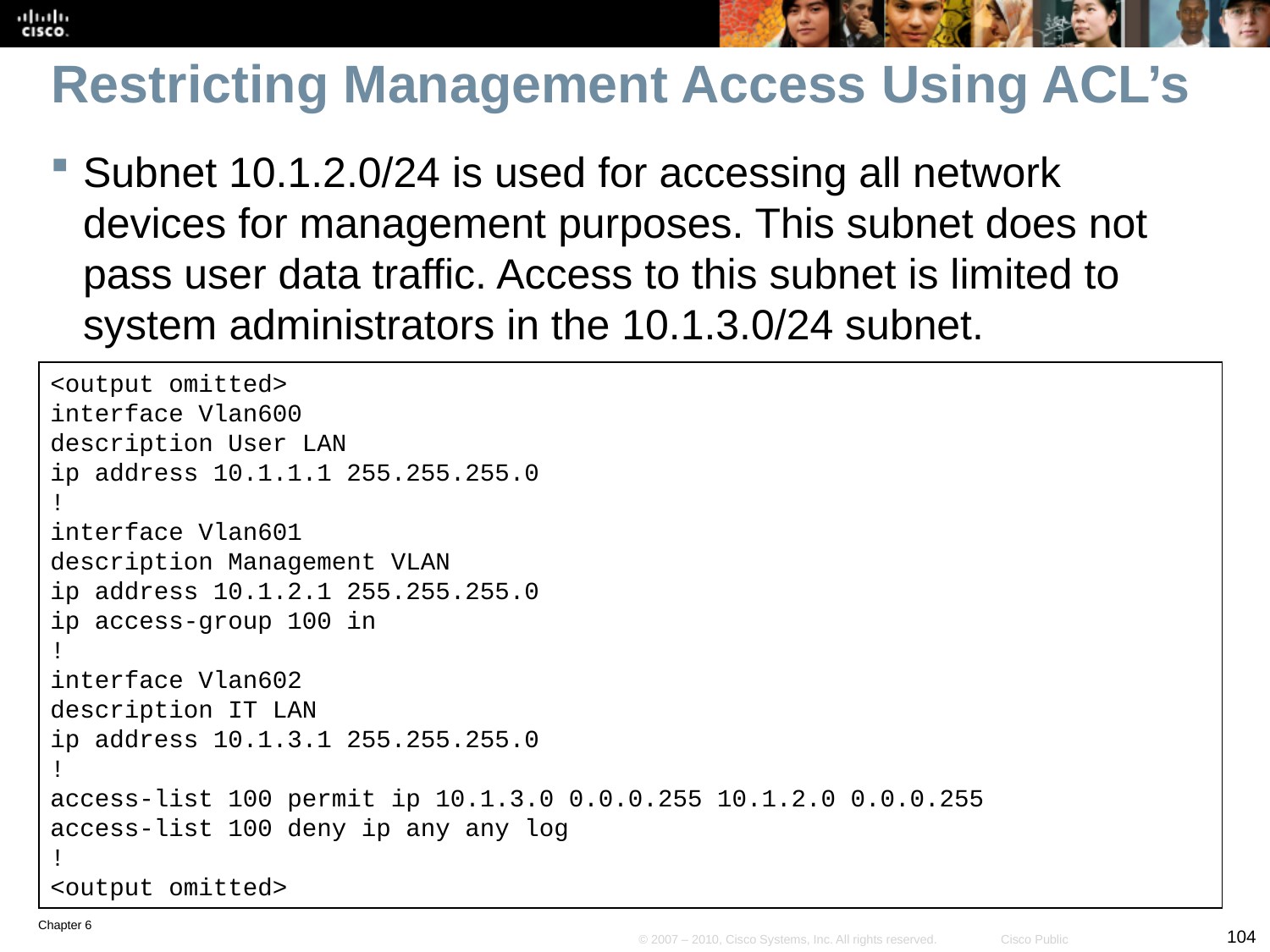

# Restricting Management Access Using ACL’s
Subnet 10.1.2.0/24 is used for accessing all network devices for management purposes. This subnet does not pass user data traffic. Access to this subnet is limited to system administrators in the 10.1.3.0/24 subnet.
<output omitted>
interface Vlan600
description User LAN
ip address 10.1.1.1 255.255.255.0
!
interface Vlan601
description Management VLAN
ip address 10.1.2.1 255.255.255.0
ip access-group 100 in
!
interface Vlan602
description IT LAN
ip address 10.1.3.1 255.255.255.0
!
access-list 100 permit ip 10.1.3.0 0.0.0.255 10.1.2.0 0.0.0.255
access-list 100 deny ip any any log
!
<output omitted>